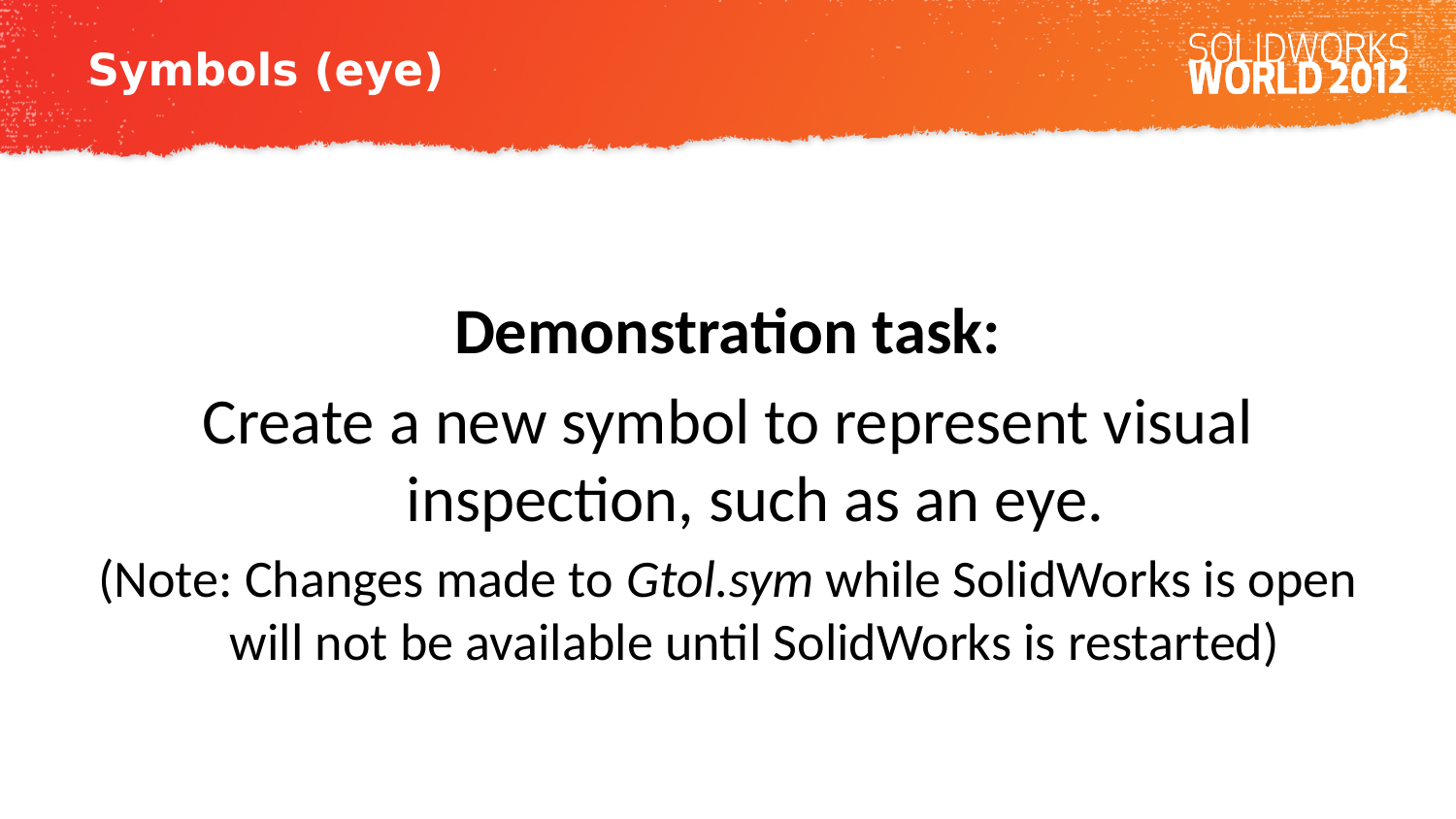

# Symbols (eye)

Demonstration task:
Create a new symbol to represent visual inspection, such as an eye.
(Note: Changes made to Gtol.sym while SolidWorks is open will not be available until SolidWorks is restarted)